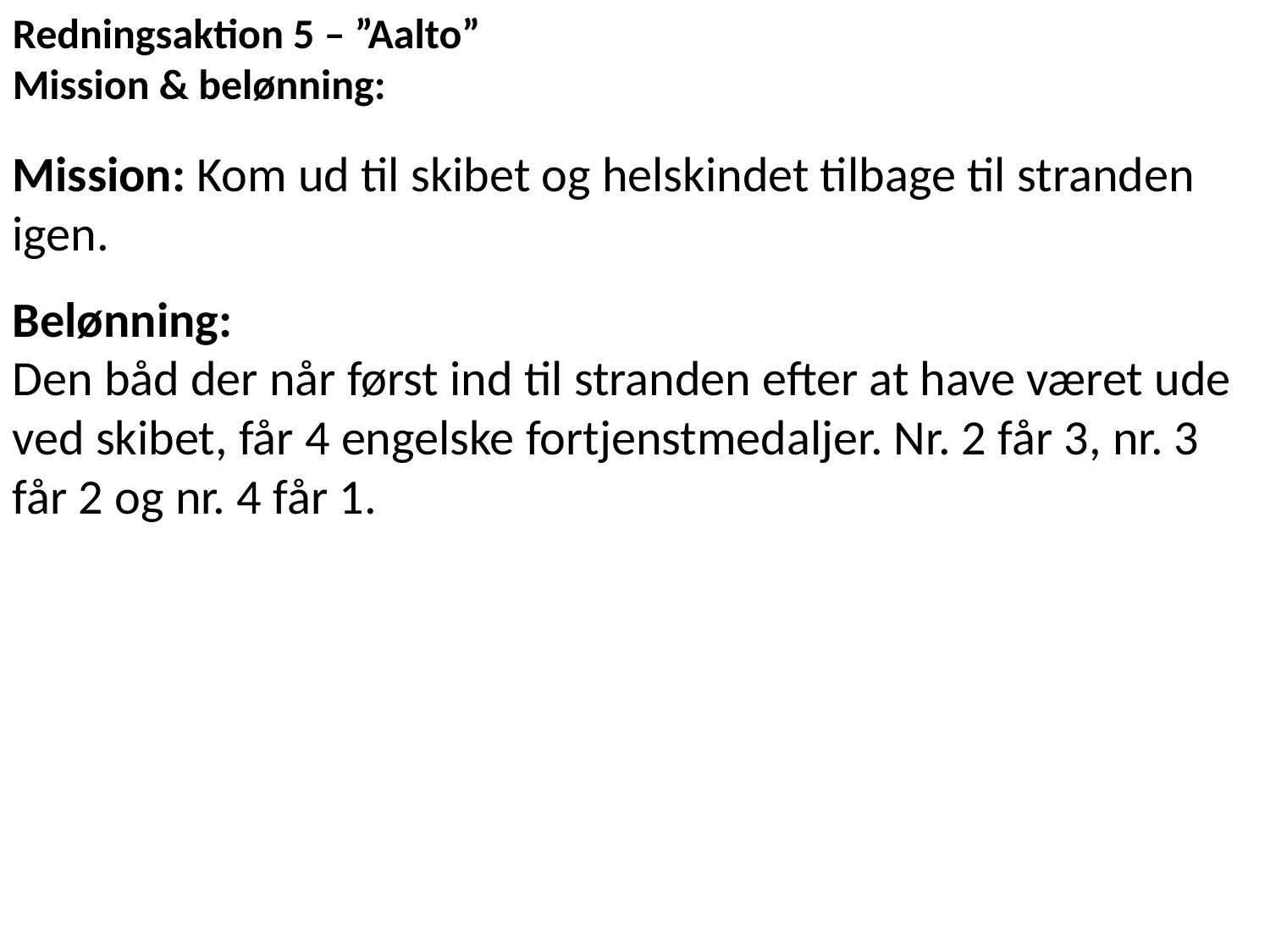

Redningsaktion 5 – ”Aalto”
Mission & belønning:
Mission: Kom ud til skibet og helskindet tilbage til stranden igen.
Belønning:
Den båd der når først ind til stranden efter at have været ude ved skibet, får 4 engelske fortjenstmedaljer. Nr. 2 får 3, nr. 3 får 2 og nr. 4 får 1.